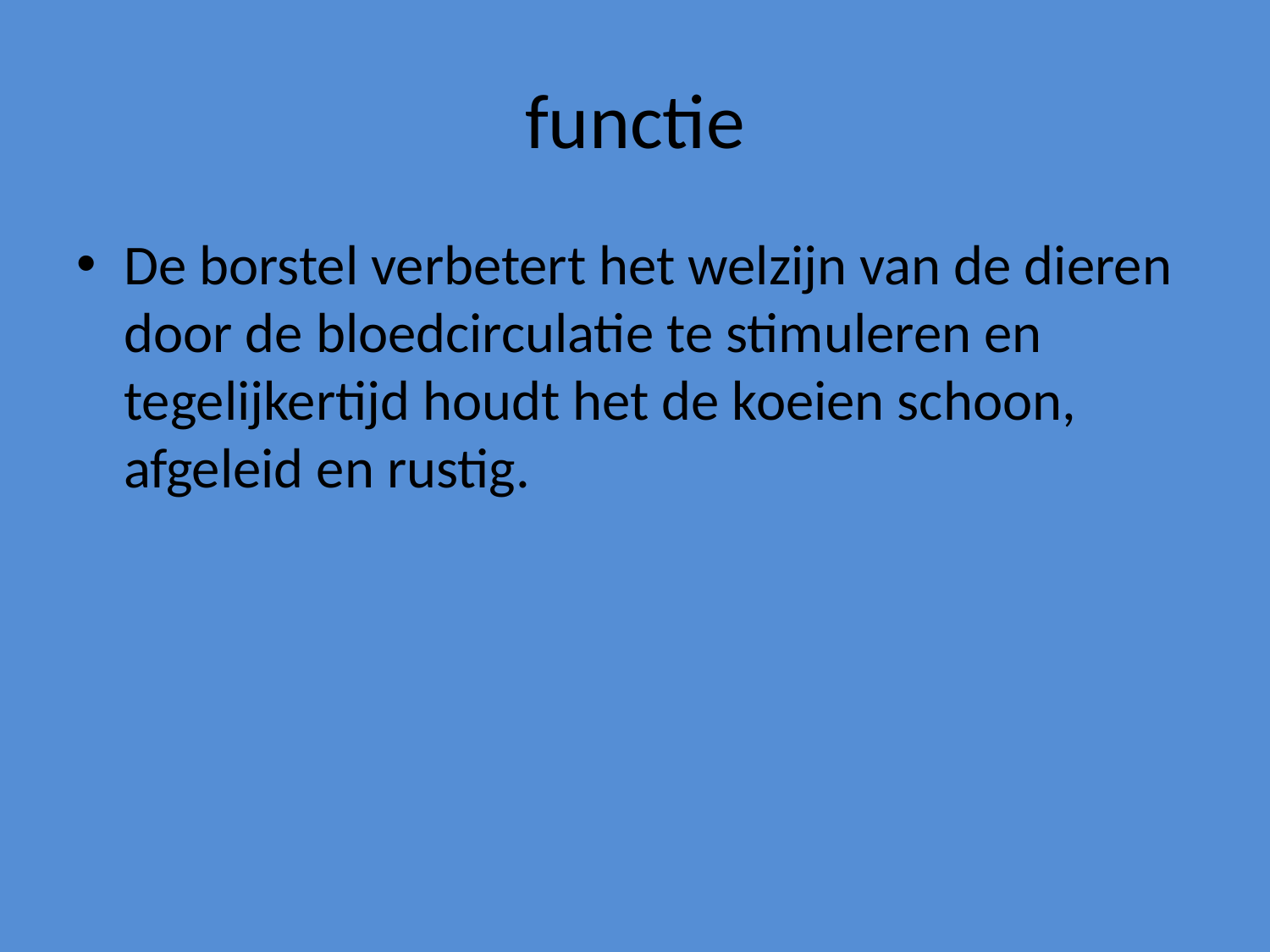

# functie
De borstel verbetert het welzijn van de dieren door de bloedcirculatie te stimuleren en tegelijkertijd houdt het de koeien schoon, afgeleid en rustig.